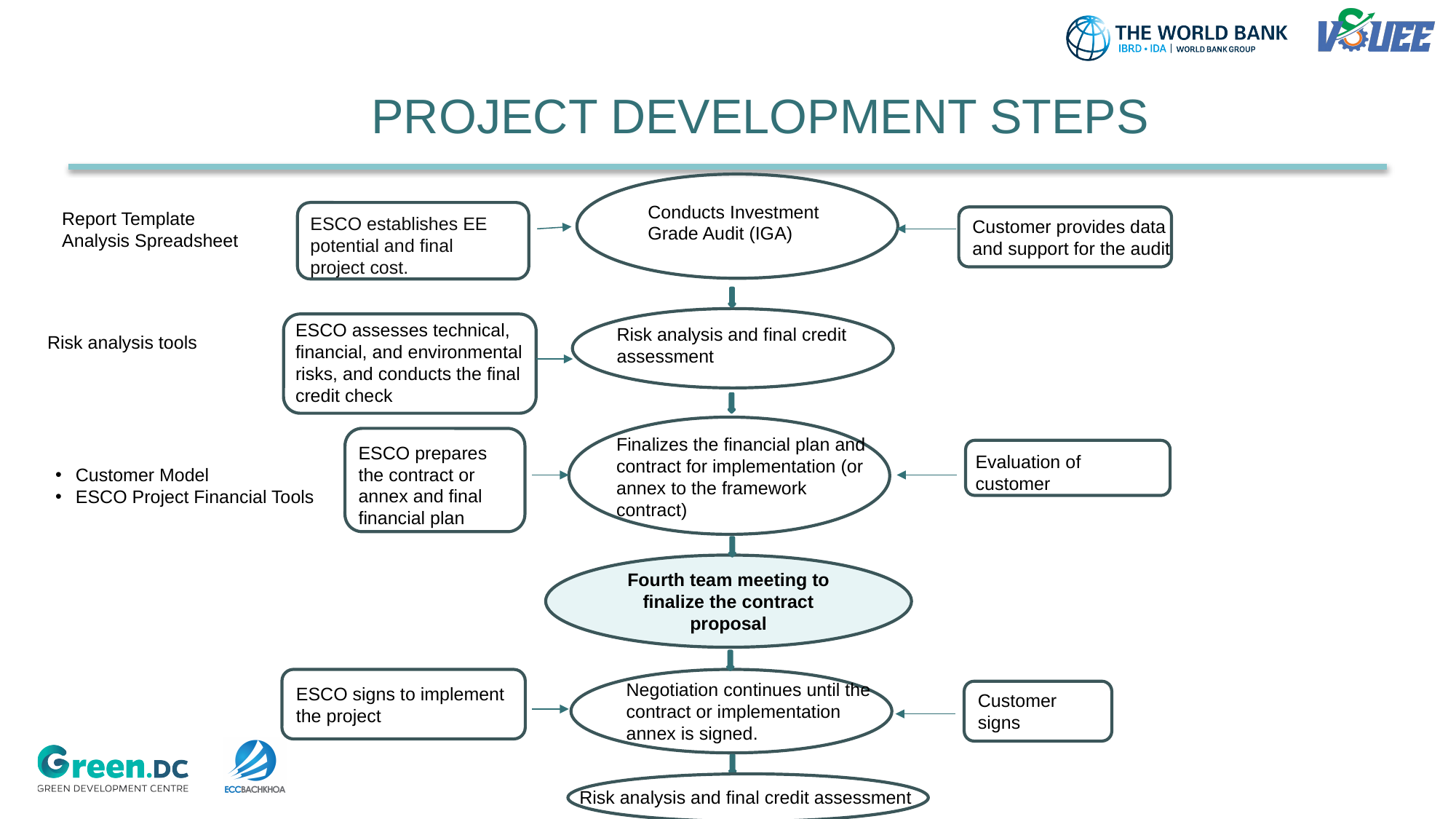

# Project development steps

Conducts Investment Grade Audit (IGA)

Report Template
Analysis Spreadsheet

ESCO establishes EE potential and final project cost.

Customer provides data and support for the audit

ESCO assesses technical, financial, and environmental risks, and conducts the final credit check

Risk analysis and final credit assessment
Risk analysis tools

Finalizes the financial plan and contract for implementation (or annex to the framework contract)

ESCO prepares the contract or annex and final financial plan

Evaluation of customer
Customer Model
ESCO Project Financial Tools

Fourth team meeting to finalize the contract proposal

ESCO signs to implement the project

Negotiation continues until the contract or implementation annex is signed.
Customer signs

Risk analysis and final credit assessment